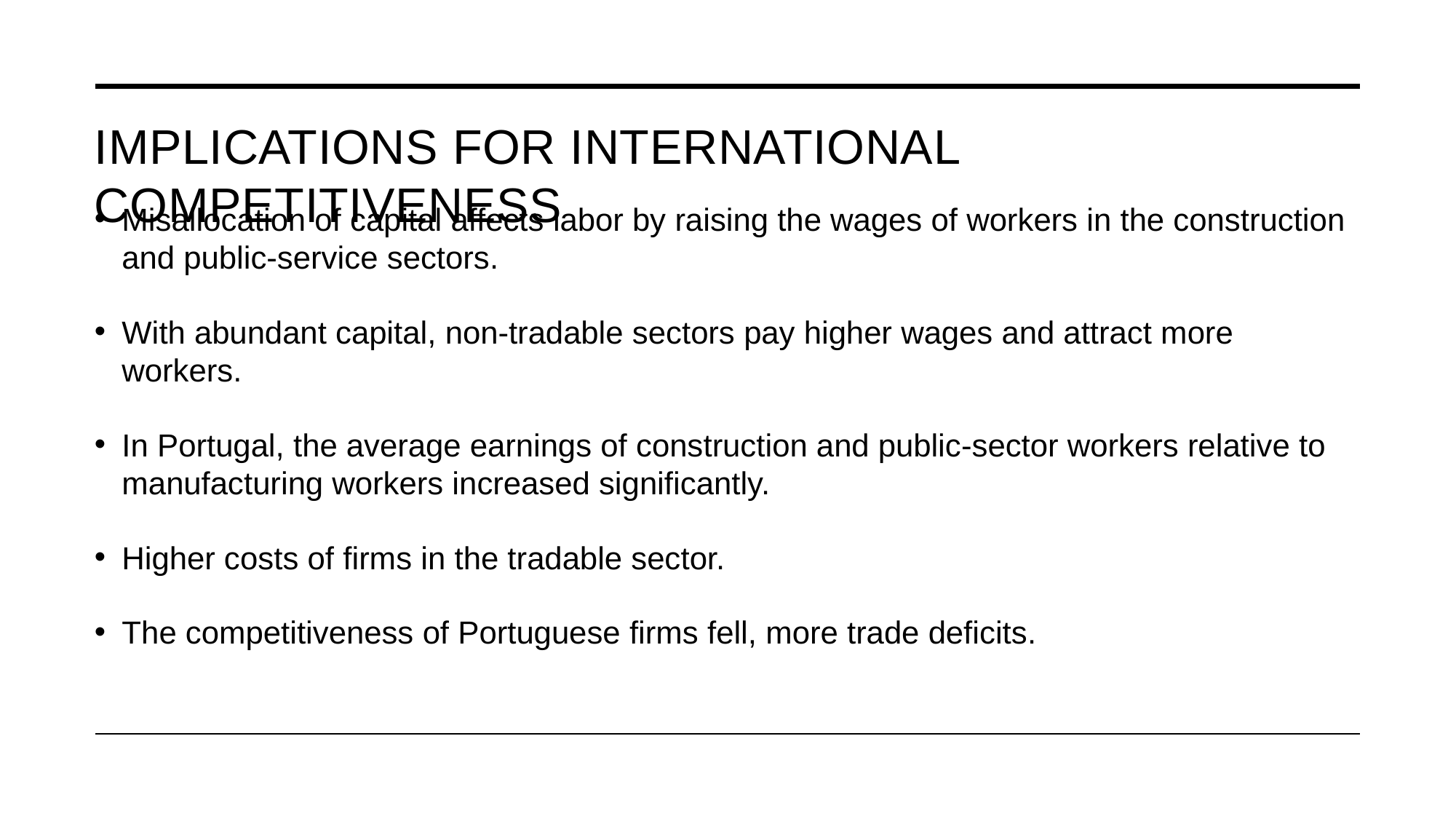

# Implications for international competitiveness
Misallocation of capital affects labor by raising the wages of workers in the construction and public-service sectors.
With abundant capital, non-tradable sectors pay higher wages and attract more workers.
In Portugal, the average earnings of construction and public-sector workers relative to manufacturing workers increased significantly.
Higher costs of firms in the tradable sector.
The competitiveness of Portuguese firms fell, more trade deficits.